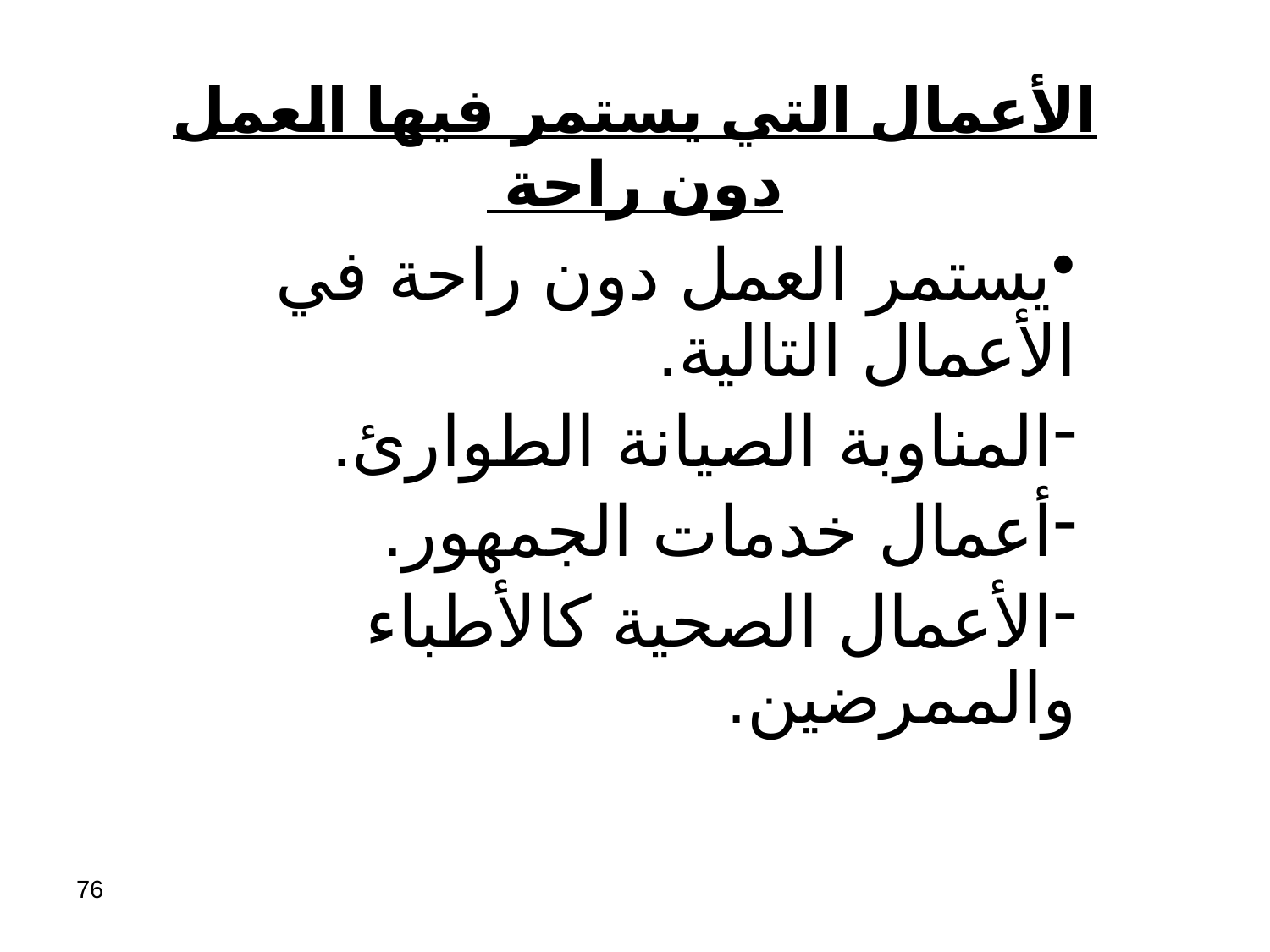

# الأعمال التي يستمر فيها العمل دون راحة
يستمر العمل دون راحة في الأعمال التالية.
المناوبة الصيانة الطوارئ.
أعمال خدمات الجمهور.
الأعمال الصحية كالأطباء والممرضين.

76